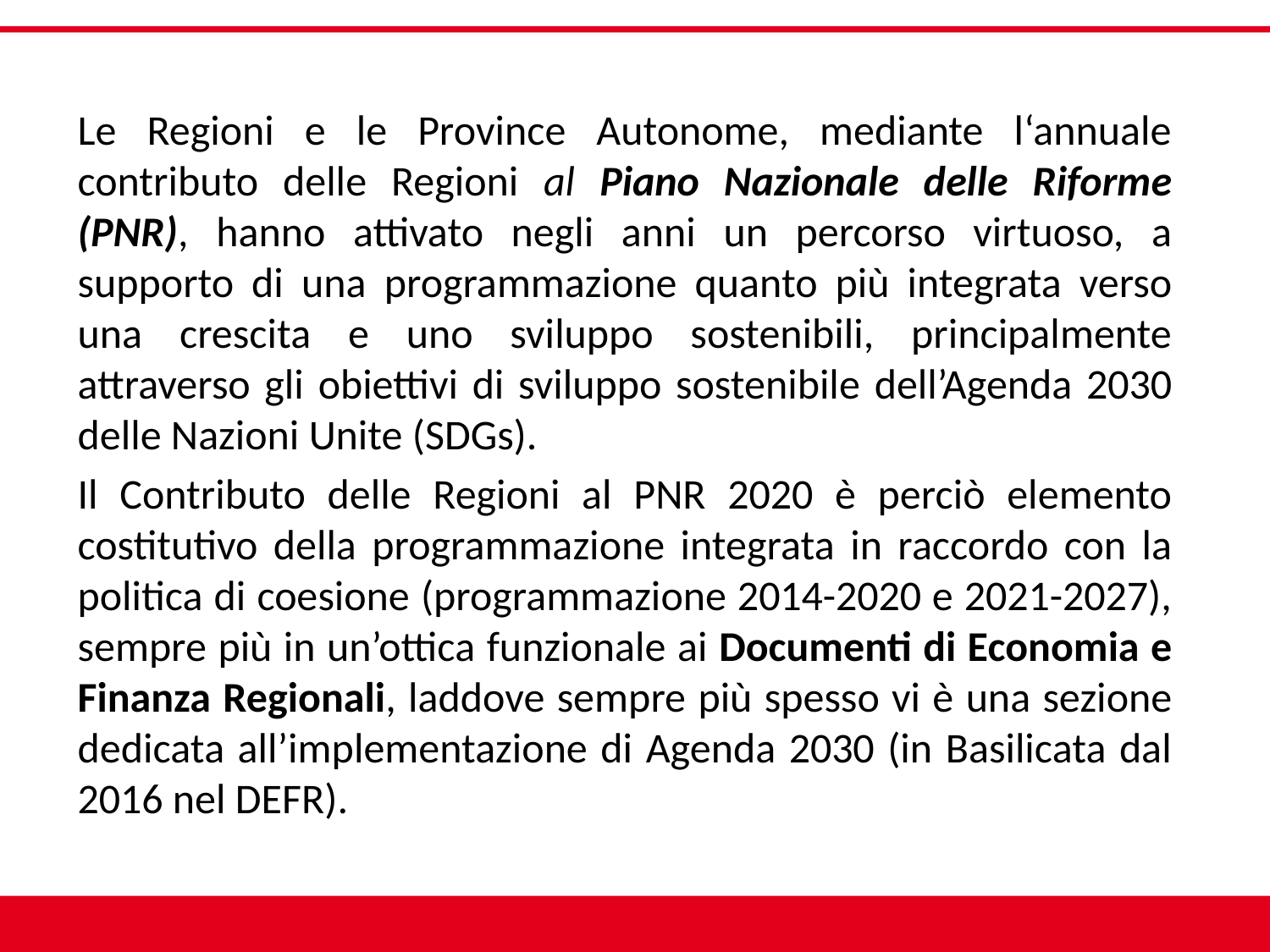

Le Regioni e le Province Autonome, mediante l‘annuale contributo delle Regioni al Piano Nazionale delle Riforme (PNR), hanno attivato negli anni un percorso virtuoso, a supporto di una programmazione quanto più integrata verso una crescita e uno sviluppo sostenibili, principalmente attraverso gli obiettivi di sviluppo sostenibile dell’Agenda 2030 delle Nazioni Unite (SDGs).
Il Contributo delle Regioni al PNR 2020 è perciò elemento costitutivo della programmazione integrata in raccordo con la politica di coesione (programmazione 2014-2020 e 2021-2027), sempre più in un’ottica funzionale ai Documenti di Economia e Finanza Regionali, laddove sempre più spesso vi è una sezione dedicata all’implementazione di Agenda 2030 (in Basilicata dal 2016 nel DEFR).